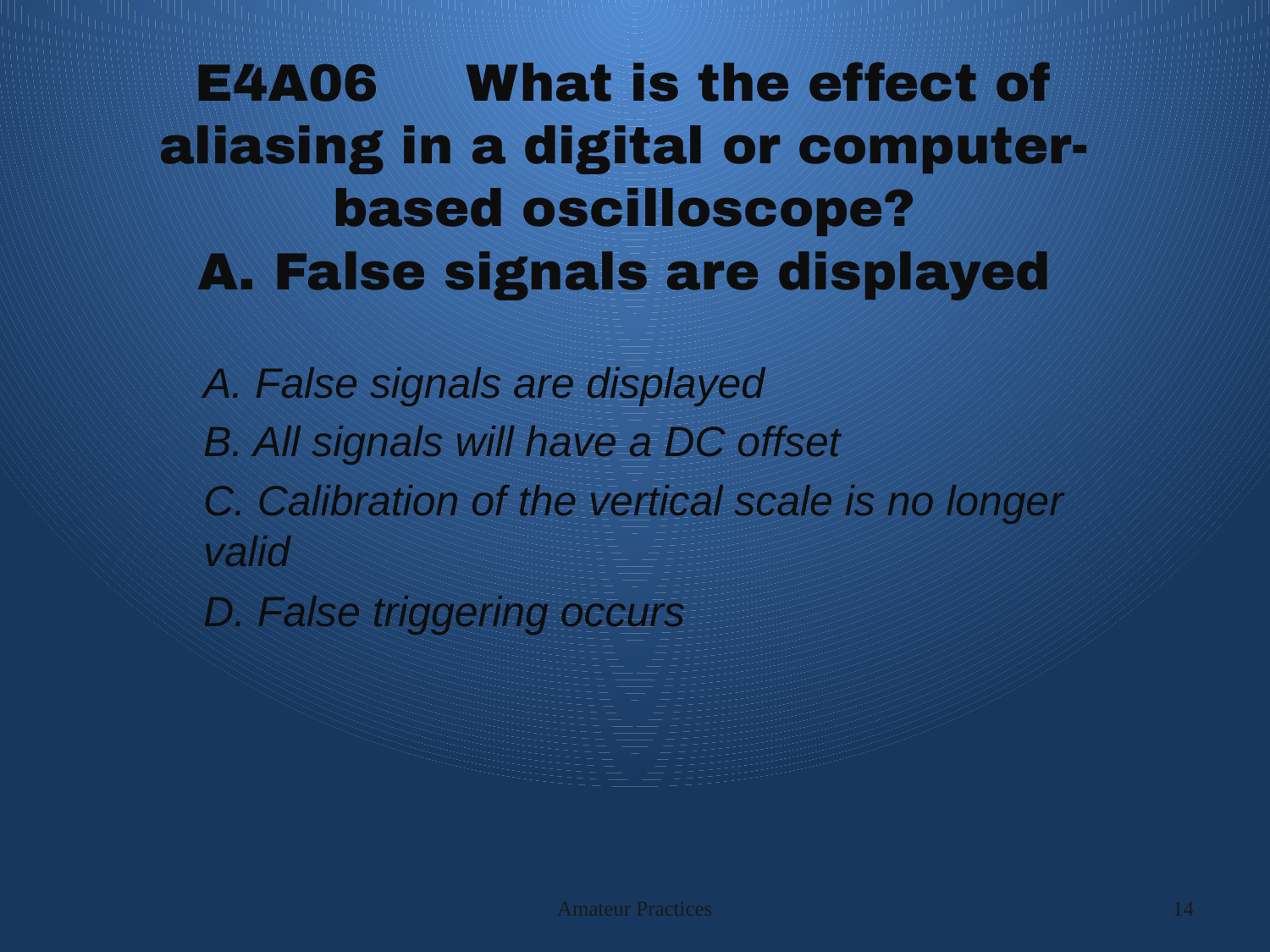

# E4A06     What is the effect of aliasing in a digital or computer-based oscilloscope? A. False signals are displayed
A. False signals are displayed
B. All signals will have a DC offset
C. Calibration of the vertical scale is no longer valid
D. False triggering occurs
Amateur Practices
14